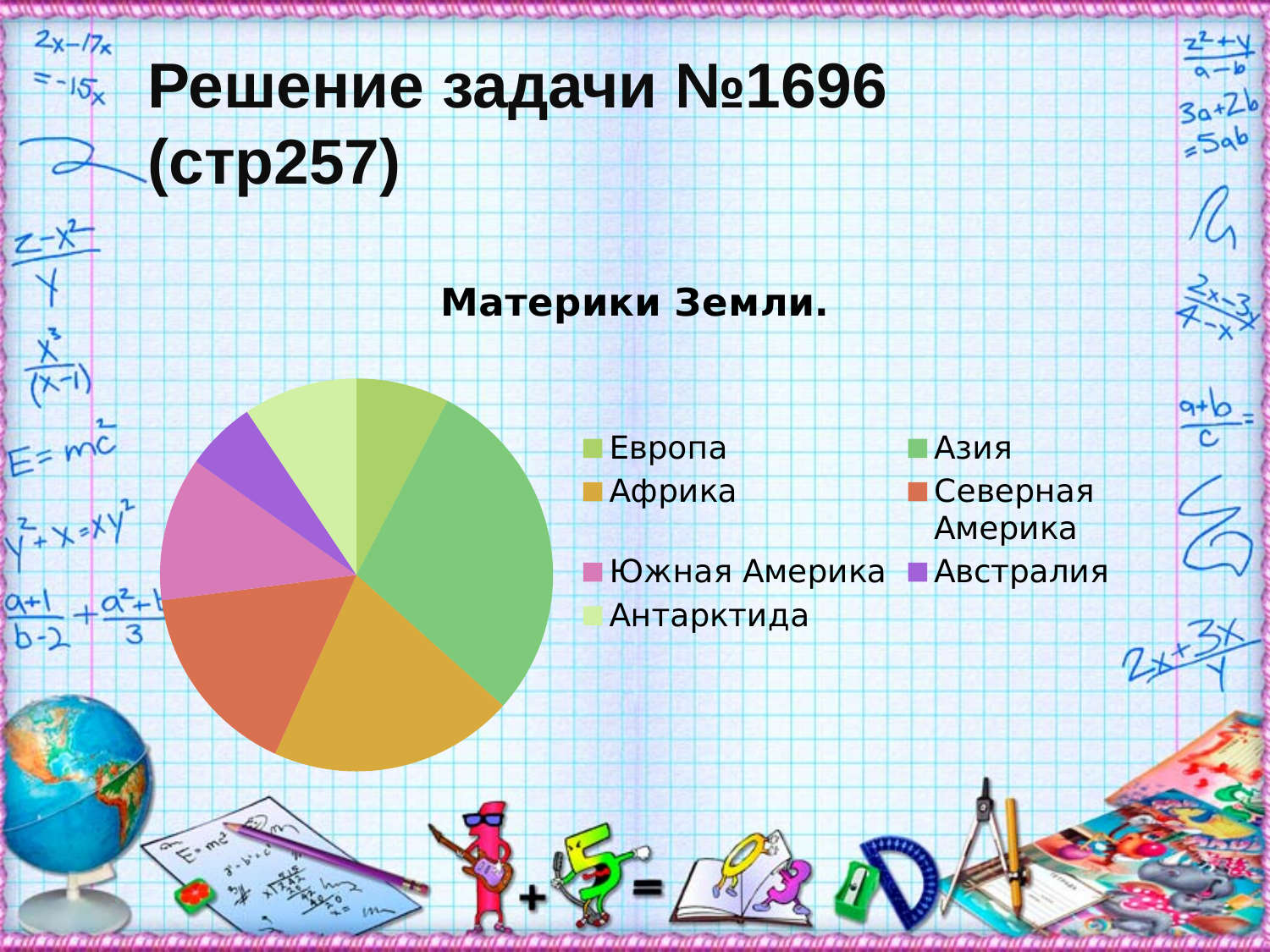

# Решение задачи №1696 (стр257)

### Chart:

| Category | Материки Земли. |
|---|---|
| Европа | 11.5 |
| Азия | 43.4 |
| Африка | 30.3 |
| Северная Америка | 24.2 |
| Южная Америка | 17.8 |
| Австралия | 8.700000000000001 |
| Антарктида | 14.1 |